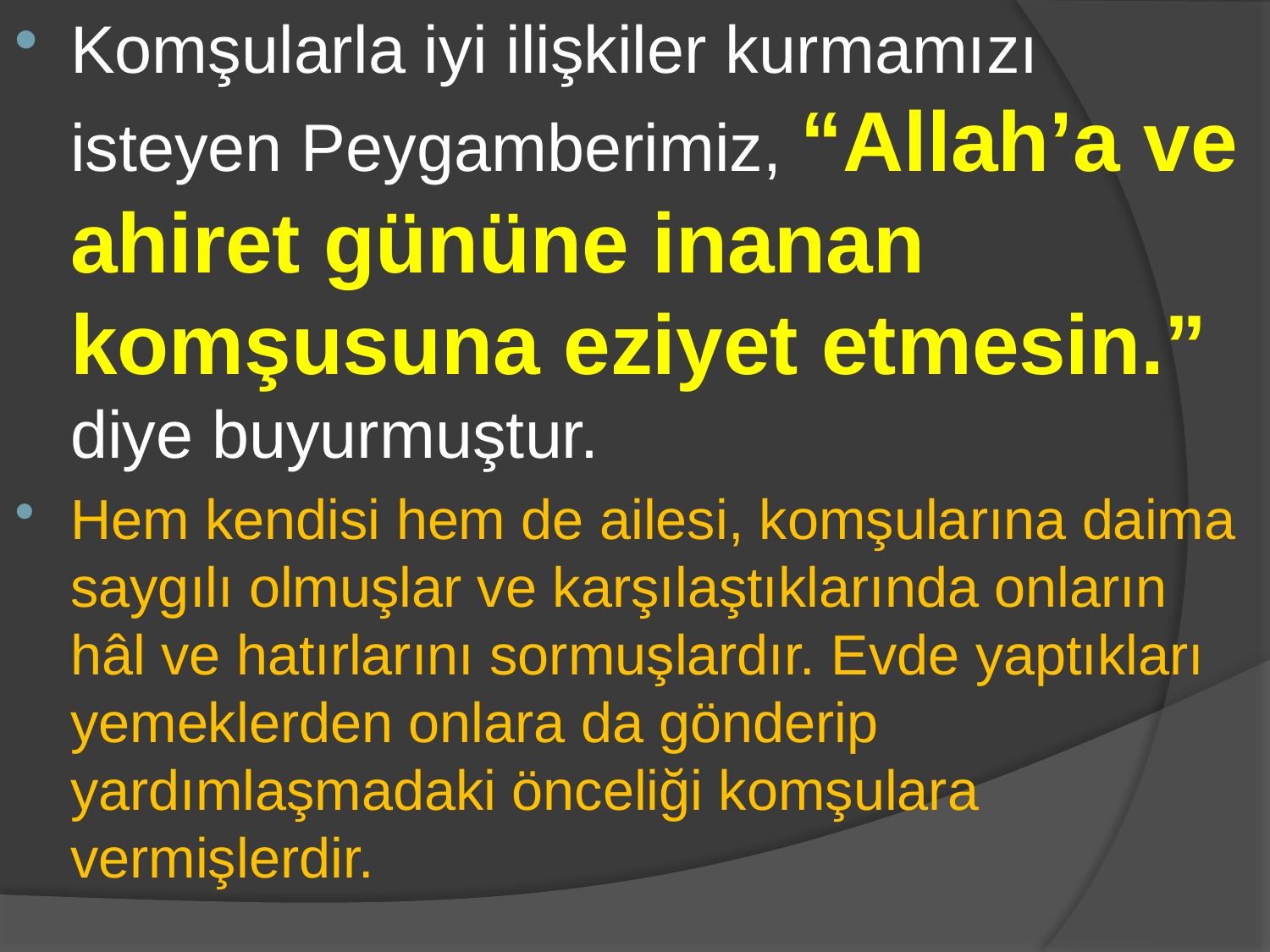

Komşularla iyi ilişkiler kurmamızı isteyen Peygamberimiz, “Allah’a ve ahiret gününe inanan komşusuna eziyet etmesin.” diye buyurmuştur.
Hem kendisi hem de ailesi, komşularına daima saygılı olmuşlar ve karşılaştıklarında onların hâl ve hatırlarını sormuşlardır. Evde yaptıkları yemeklerden onlara da gönderip yardımlaşmadaki önceliği komşulara vermişlerdir.